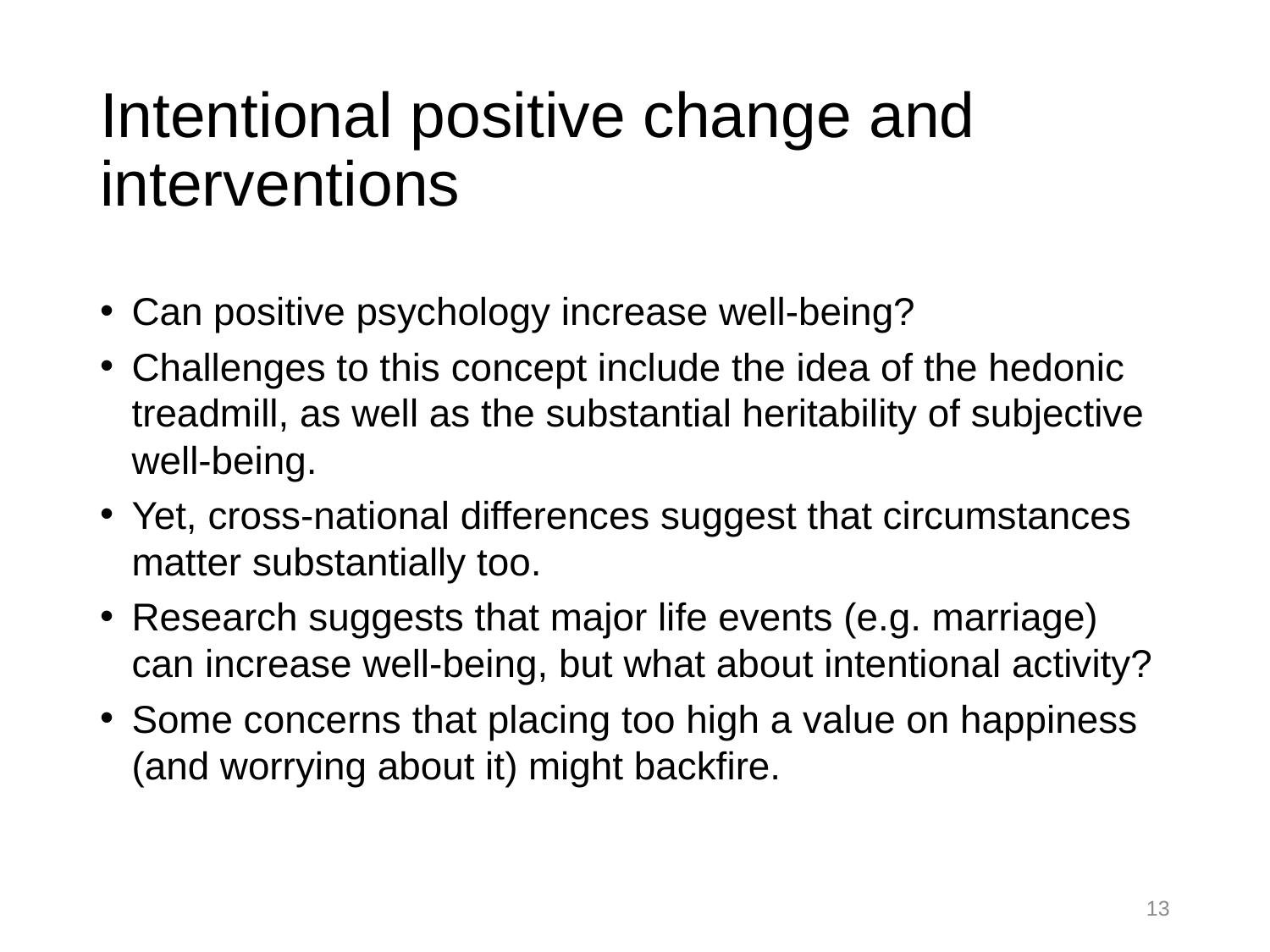

# Intentional positive change and interventions
Can positive psychology increase well-being?
Challenges to this concept include the idea of the hedonic treadmill, as well as the substantial heritability of subjective well-being.
Yet, cross-national differences suggest that circumstances matter substantially too.
Research suggests that major life events (e.g. marriage) can increase well-being, but what about intentional activity?
Some concerns that placing too high a value on happiness (and worrying about it) might backfire.
13